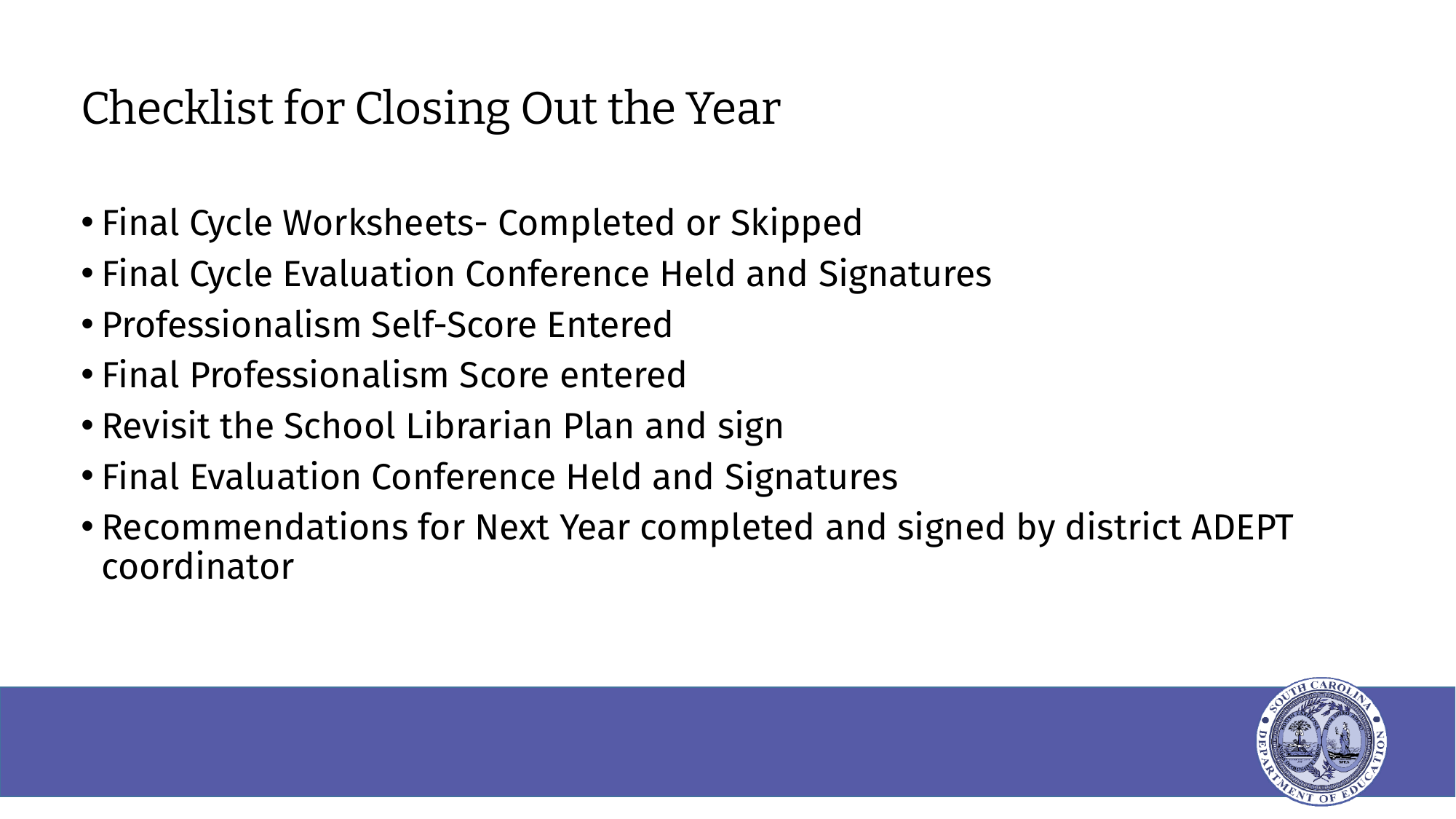

# Checklist for Closing Out the Year
Final Cycle Worksheets- Completed or Skipped
Final Cycle Evaluation Conference Held and Signatures
Professionalism Self-Score Entered
Final Professionalism Score entered
Revisit the School Librarian Plan and sign
Final Evaluation Conference Held and Signatures
Recommendations for Next Year completed and signed by district ADEPT coordinator